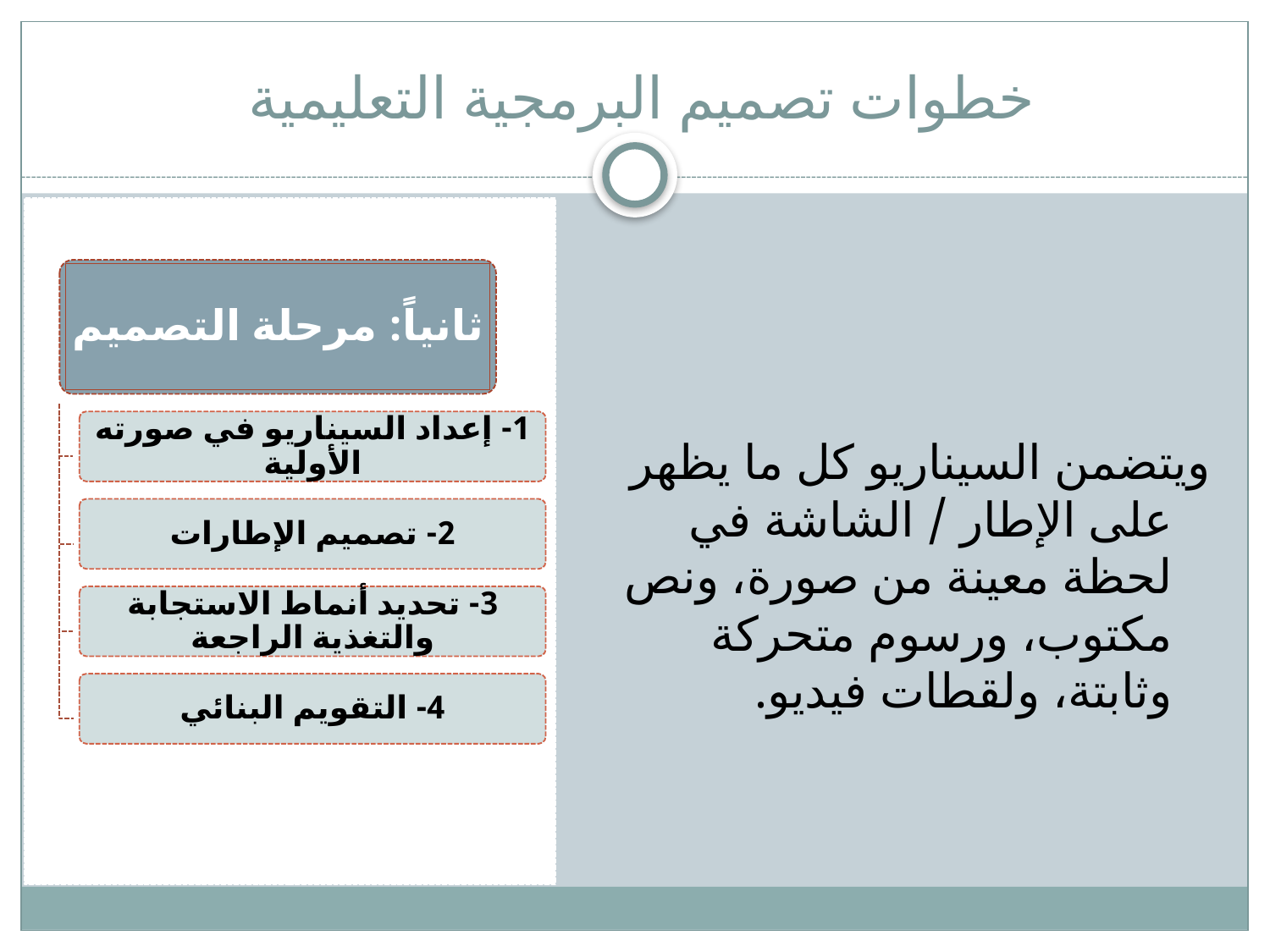

# خطوات تصميم البرمجية التعليمية

ويتضمن السيناريو كل ما يظهر على الإطار / الشاشة في لحظة معينة من صورة، ونص مكتوب، ورسوم متحركة وثابتة، ولقطات فيديو.

ثانياً: مرحلة التصميم

1- إعداد السيناريو في صورته الأولية

2- تصميم الإطارات

3- تحديد أنماط الاستجابة والتغذية الراجعة

4- التقويم البنائي